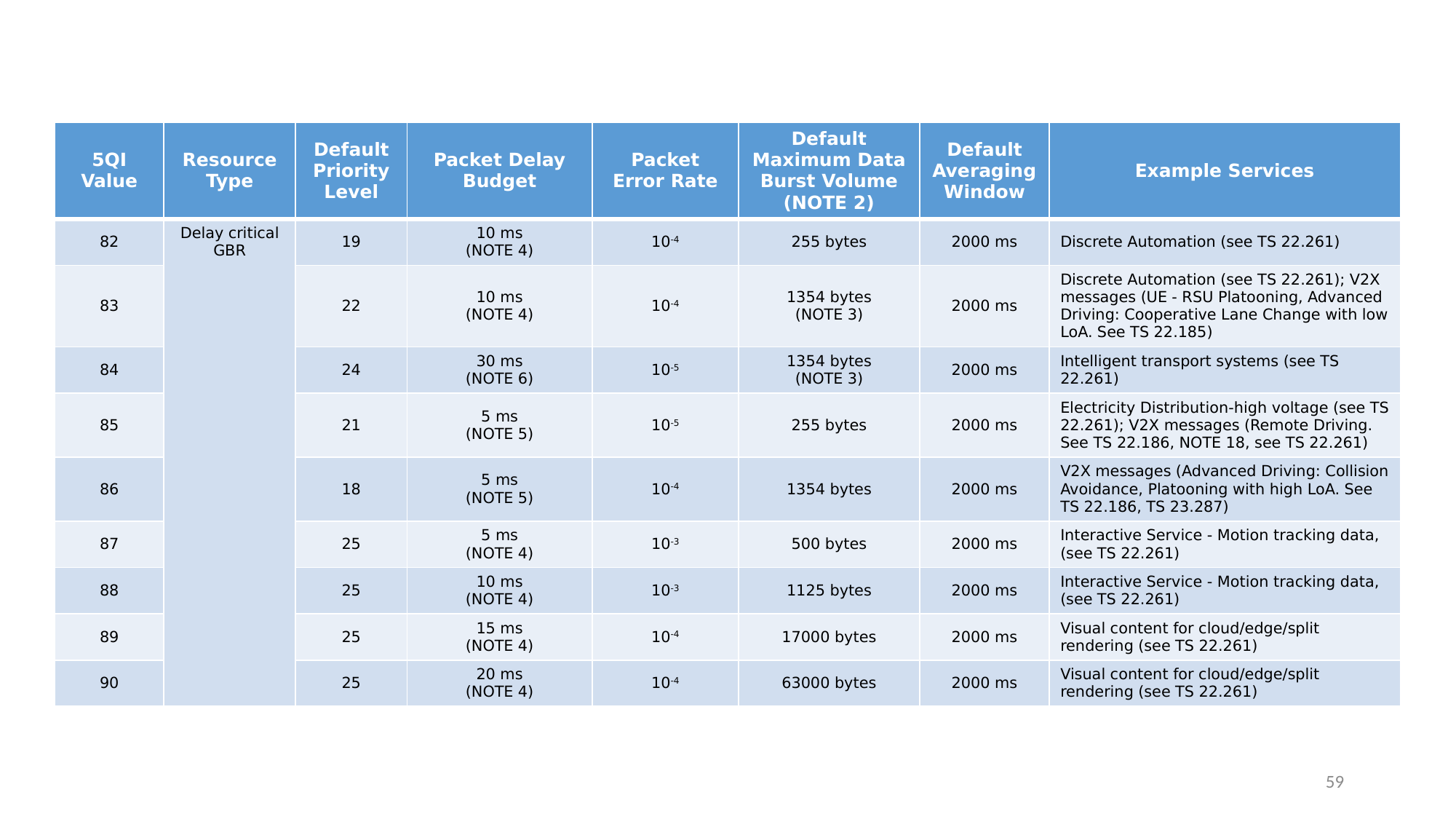

#
| 5QI Value | Resource Type | Default Priority Level | Packet Delay Budget | Packet Error Rate | Default Maximum Data Burst Volume (NOTE 2) | Default Averaging Window | Example Services |
| --- | --- | --- | --- | --- | --- | --- | --- |
| 82 | Delay critical GBR | 19 | 10 ms (NOTE 4) | 10-4 | 255 bytes | 2000 ms | Discrete Automation (see TS 22.261) |
| 83 |  | 22 | 10 ms (NOTE 4) | 10-4 | 1354 bytes (NOTE 3) | 2000 ms | Discrete Automation (see TS 22.261); V2X messages (UE - RSU Platooning, Advanced Driving: Cooperative Lane Change with low LoA. See TS 22.185) |
| 84 |  | 24 | 30 ms (NOTE 6) | 10-5 | 1354 bytes (NOTE 3) | 2000 ms | Intelligent transport systems (see TS 22.261) |
| 85 |  | 21 | 5 ms (NOTE 5) | 10-5 | 255 bytes | 2000 ms | Electricity Distribution-high voltage (see TS 22.261); V2X messages (Remote Driving. See TS 22.186, NOTE 18, see TS 22.261) |
| 86 |  | 18 | 5 ms (NOTE 5) | 10-4 | 1354 bytes | 2000 ms | V2X messages (Advanced Driving: Collision Avoidance, Platooning with high LoA. See TS 22.186, TS 23.287) |
| 87 |  | 25 | 5 ms (NOTE 4) | 10-3 | 500 bytes | 2000 ms | Interactive Service - Motion tracking data, (see TS 22.261) |
| 88 |  | 25 | 10 ms (NOTE 4) | 10-3 | 1125 bytes | 2000 ms | Interactive Service - Motion tracking data, (see TS 22.261) |
| 89 |  | 25 | 15 ms (NOTE 4) | 10-4 | 17000 bytes | 2000 ms | Visual content for cloud/edge/split rendering (see TS 22.261) |
| 90 |  | 25 | 20 ms (NOTE 4) | 10-4 | 63000 bytes | 2000 ms | Visual content for cloud/edge/split rendering (see TS 22.261) |
59